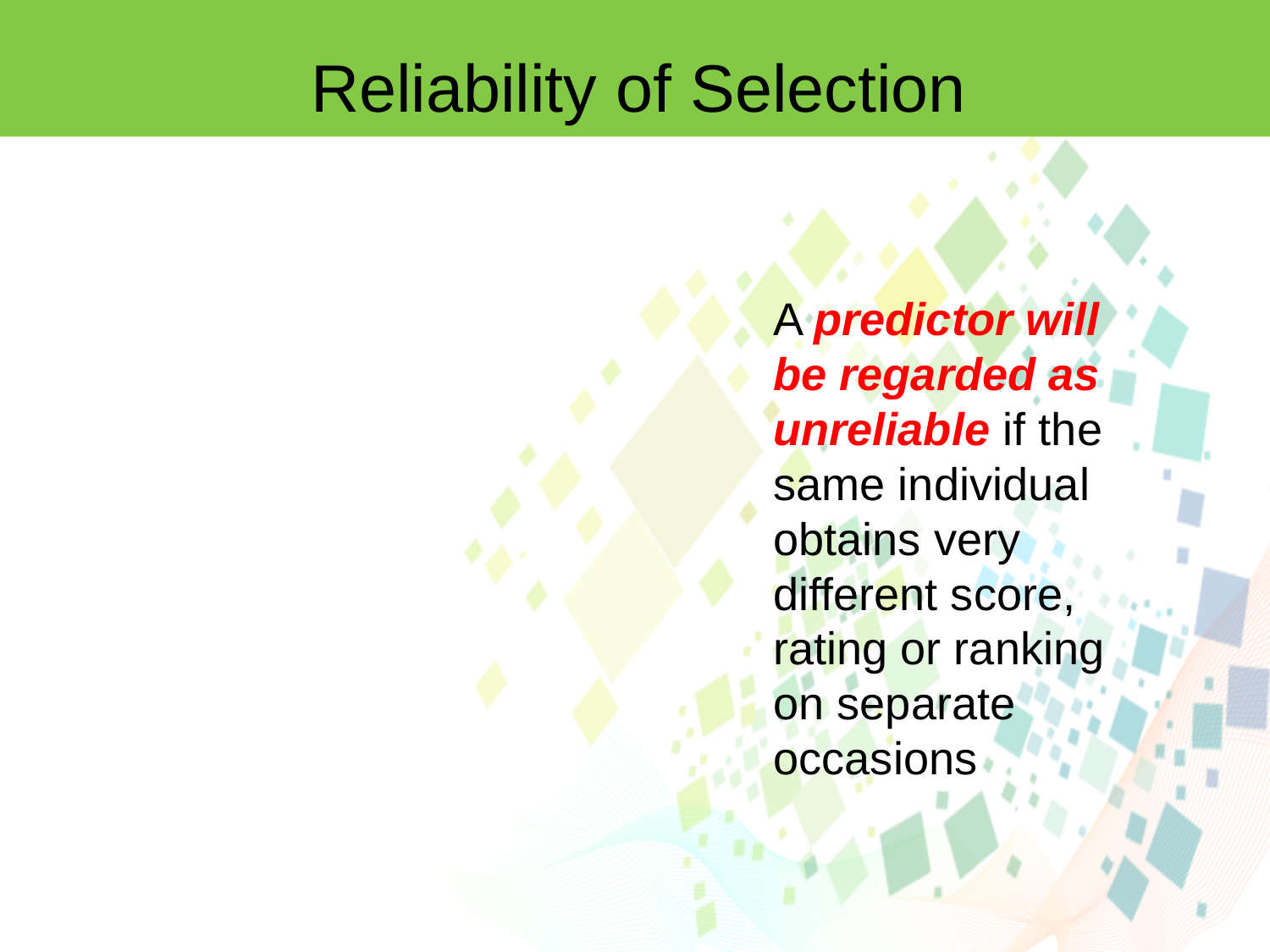

Reliability of Selection
A predictor will be regarded as unreliable if the same individual obtains very different score, rating or ranking on separate occasions